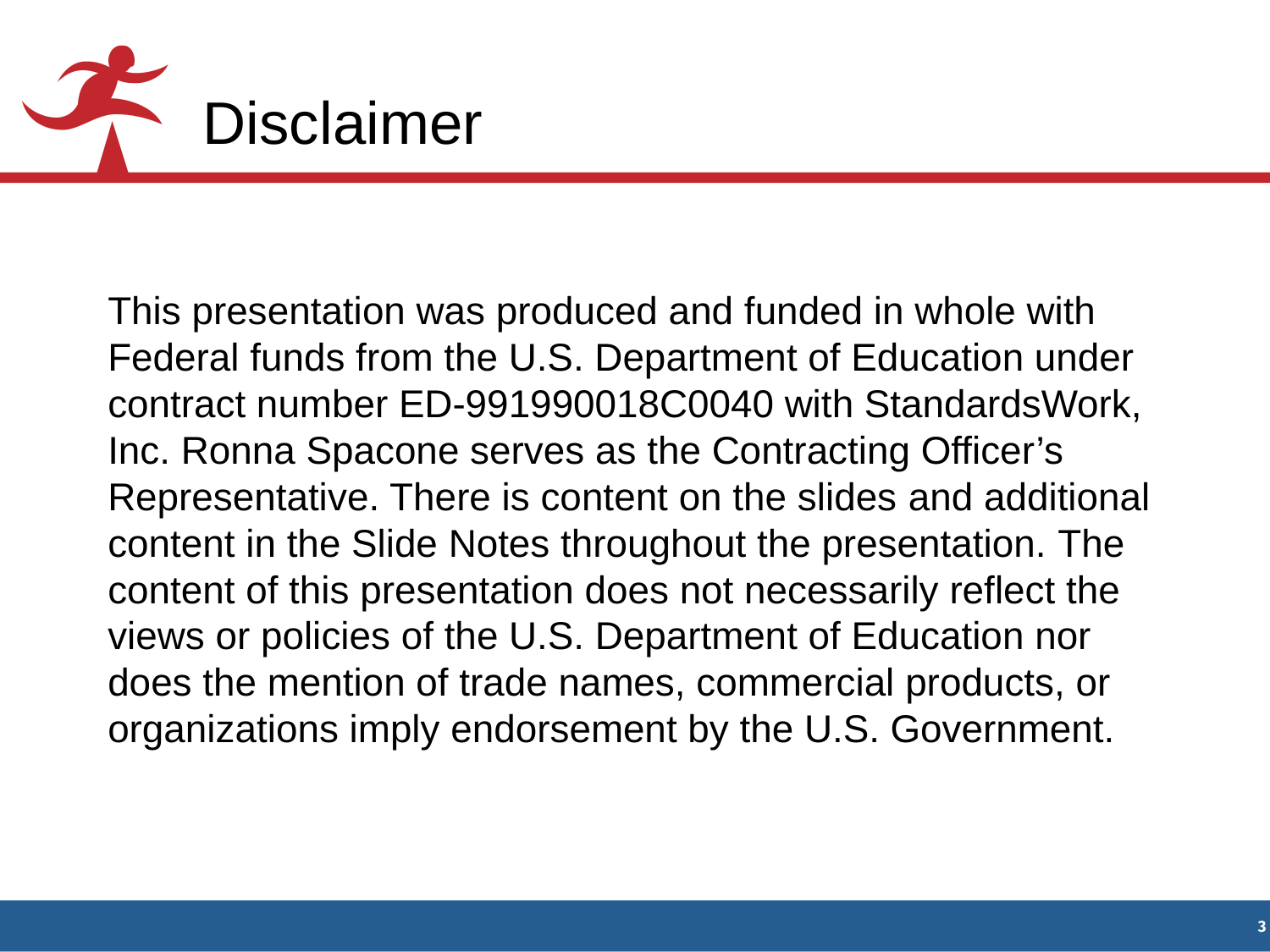

Disclaimer

This presentation was produced and funded in whole with Federal funds from the U.S. Department of Education under contract number ED-991990018C0040 with StandardsWork, Inc. Ronna Spacone serves as the Contracting Officer’s Representative. There is content on the slides and additional content in the Slide Notes throughout the presentation. The content of this presentation does not necessarily reflect the views or policies of the U.S. Department of Education nor does the mention of trade names, commercial products, or organizations imply endorsement by the U.S. Government.